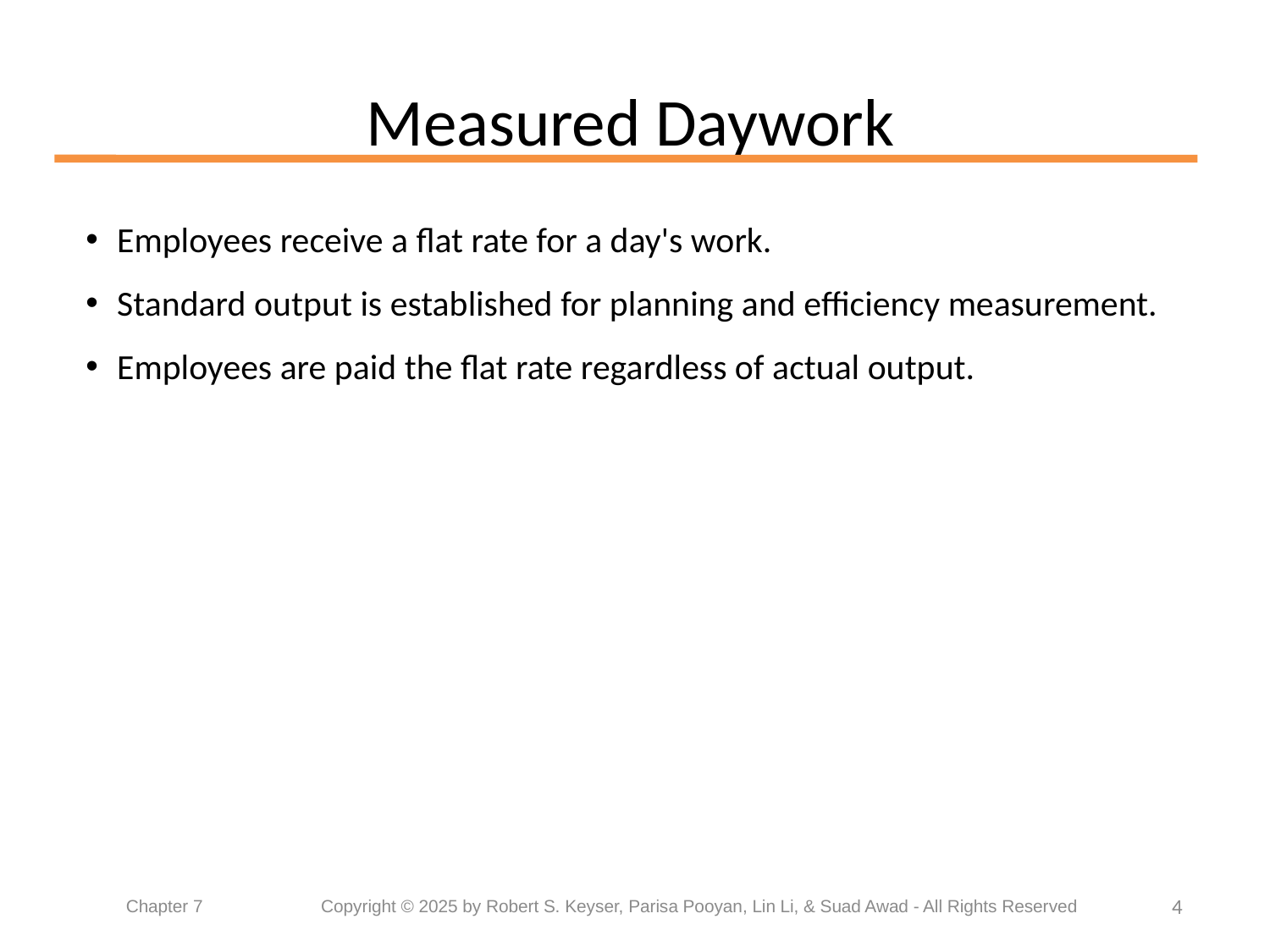

# Measured Daywork

Employees receive a flat rate for a day's work.
Standard output is established for planning and efficiency measurement.
Employees are paid the flat rate regardless of actual output.
4
Chapter 7	              Copyright © 2025 by Robert S. Keyser, Parisa Pooyan, Lin Li, & Suad Awad - All Rights Reserved